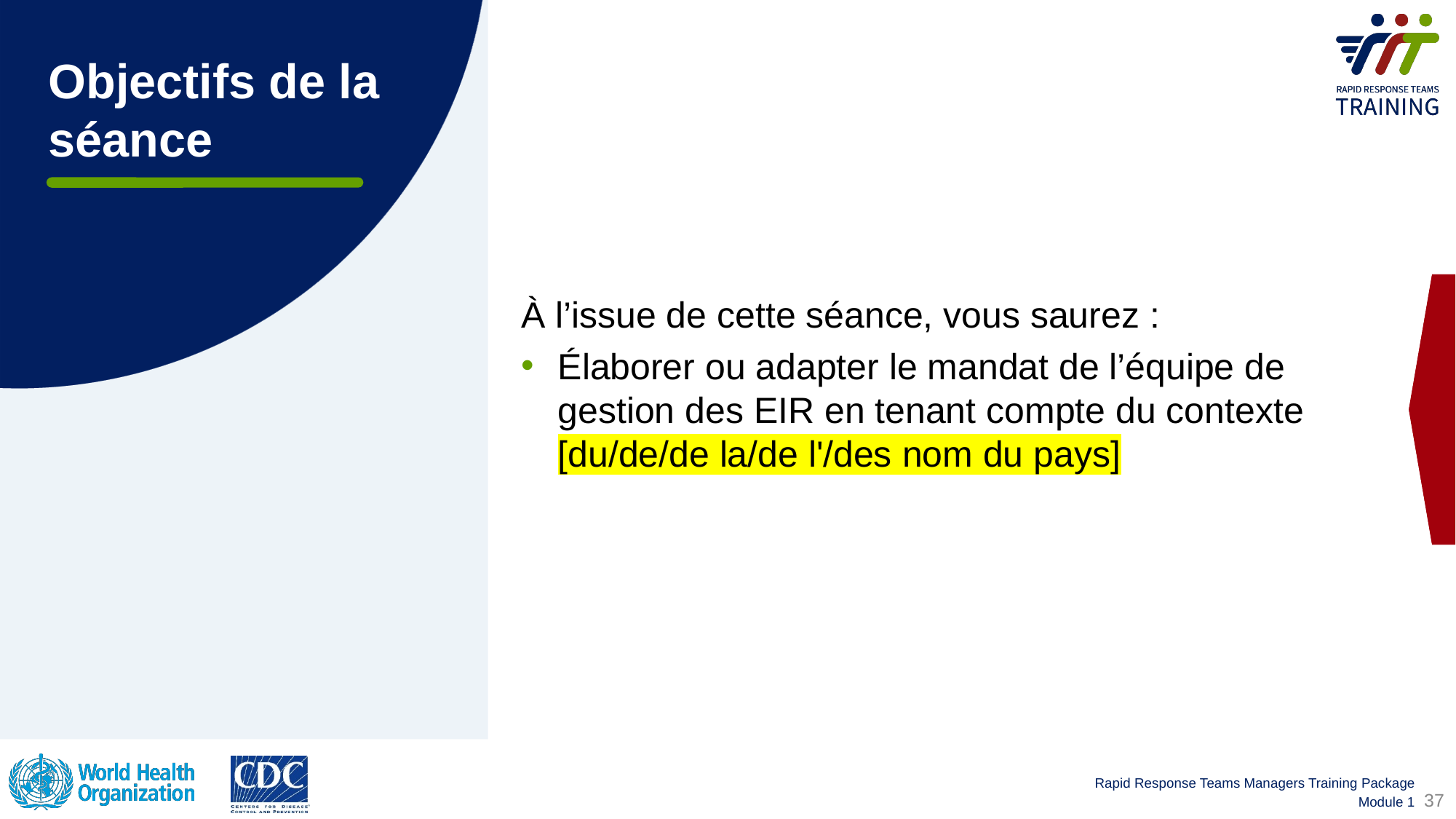

Objectifs de la séance

À l’issue de cette séance, vous saurez :
Élaborer ou adapter le mandat de l’équipe de gestion des EIR en tenant compte du contexte [du/de/de la/de l'/des nom du pays]

37